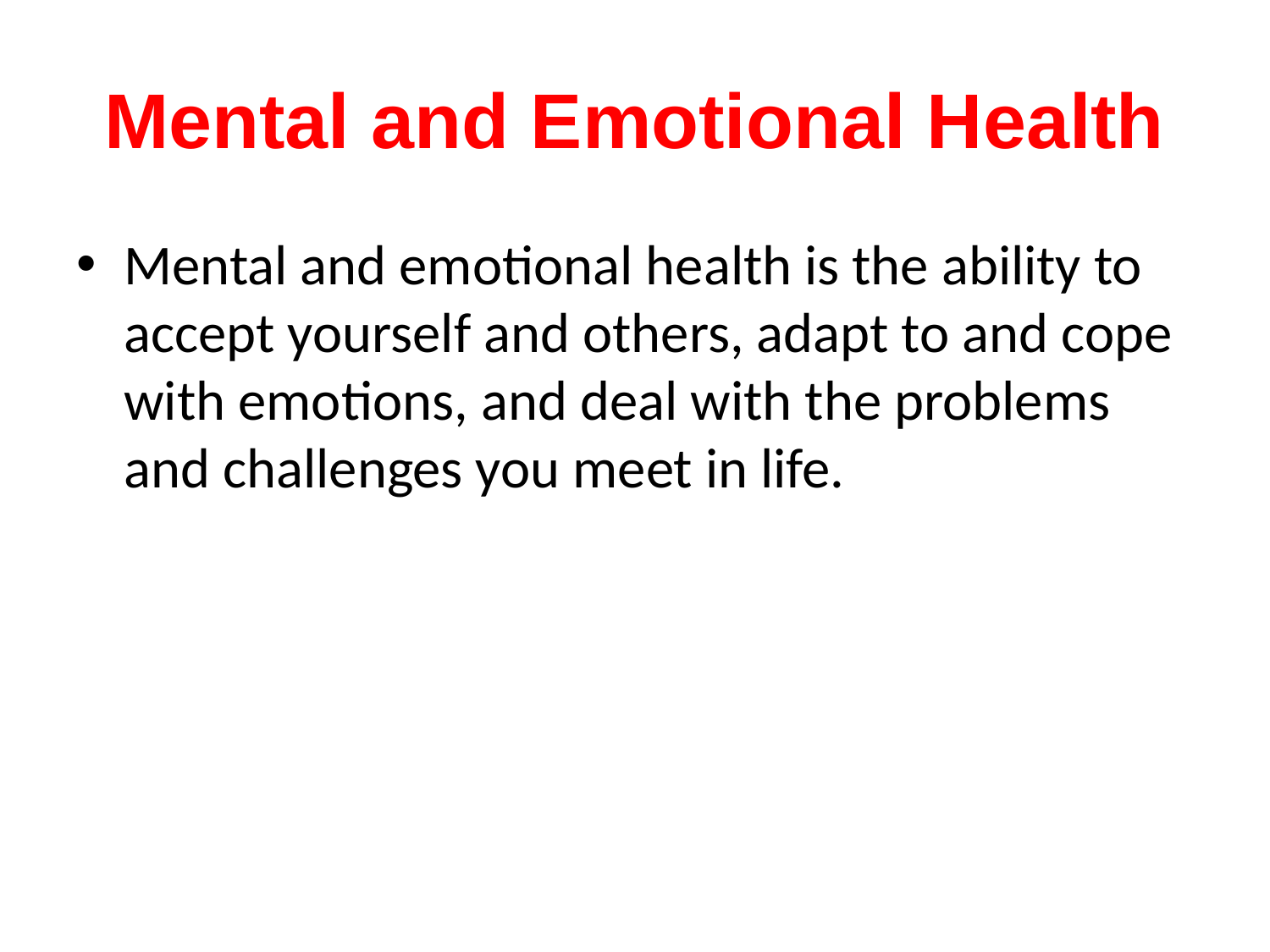

# Mental and Emotional Health
Mental and emotional health is the ability to accept yourself and others, adapt to and cope with emotions, and deal with the problems and challenges you meet in life.